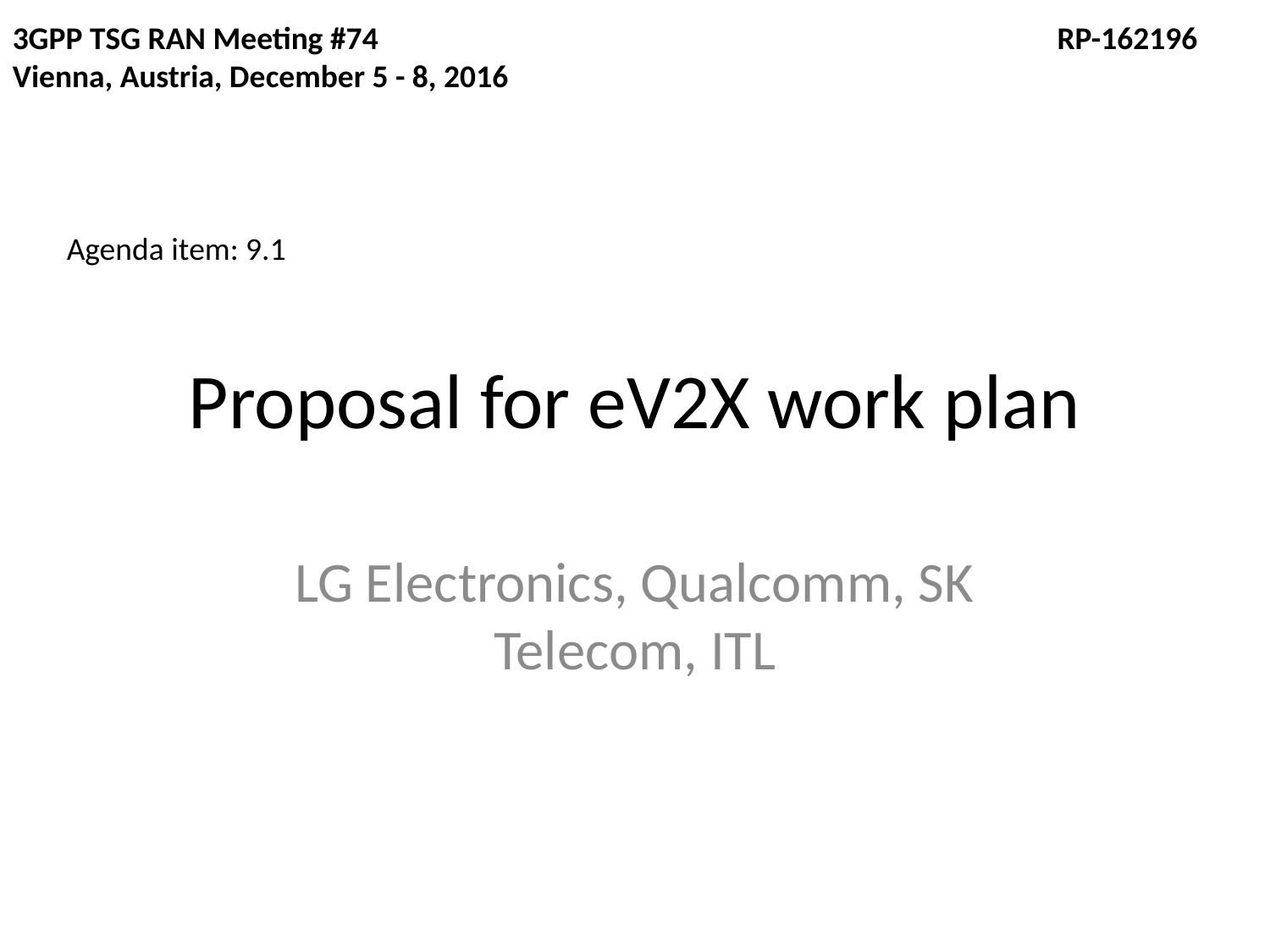

3GPP TSG RAN Meeting #74	                  				    RP-162196
Vienna, Austria, December 5 - 8, 2016
Agenda item: 9.1
# Proposal for eV2X work plan
LG Electronics, Qualcomm, SK Telecom, ITL